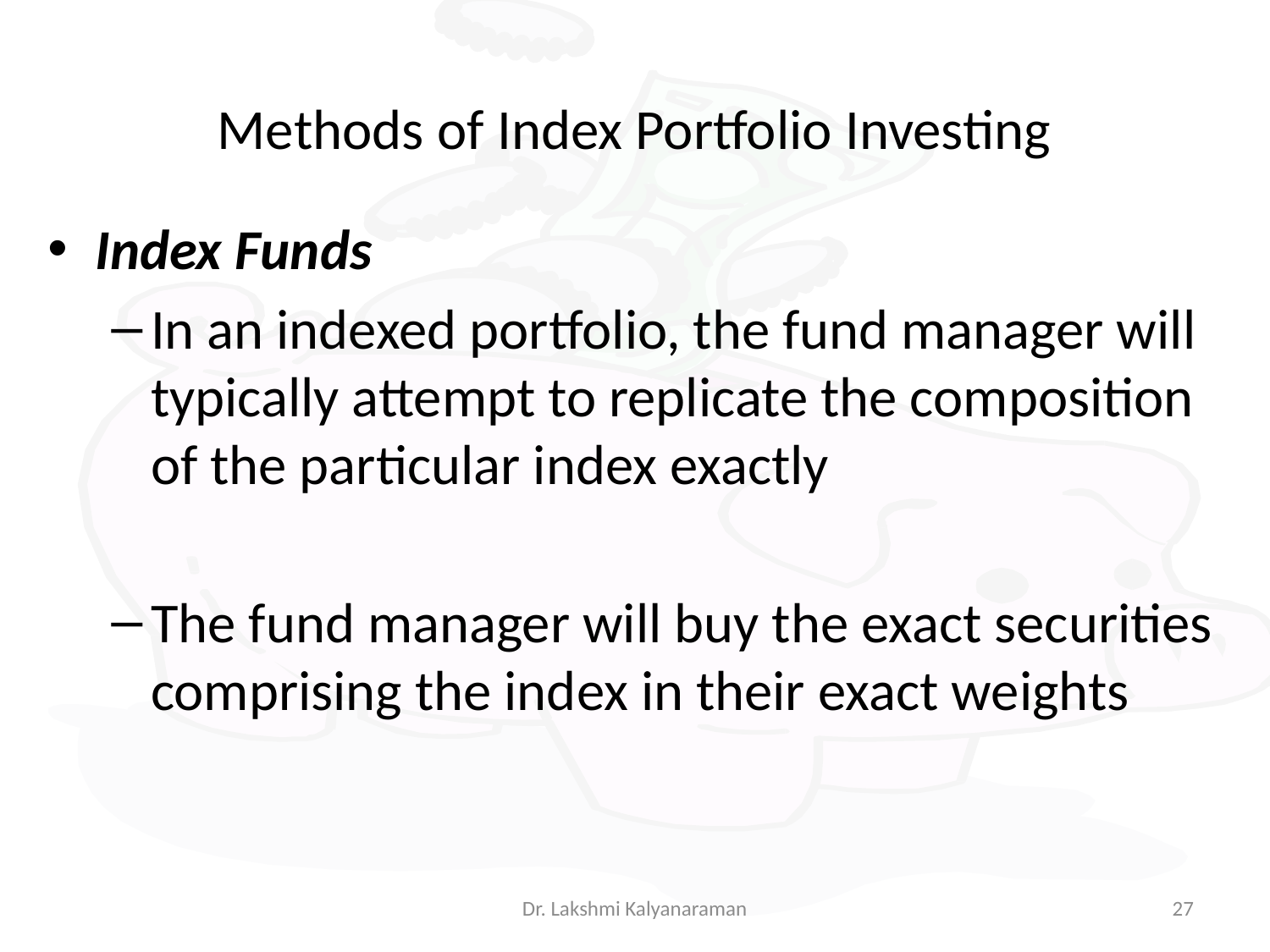

# Methods of Index Portfolio Investing
Index Funds
In an indexed portfolio, the fund manager will typically attempt to replicate the composition of the particular index exactly

The fund manager will buy the exact securities comprising the index in their exact weights

Dr. Lakshmi Kalyanaraman
27